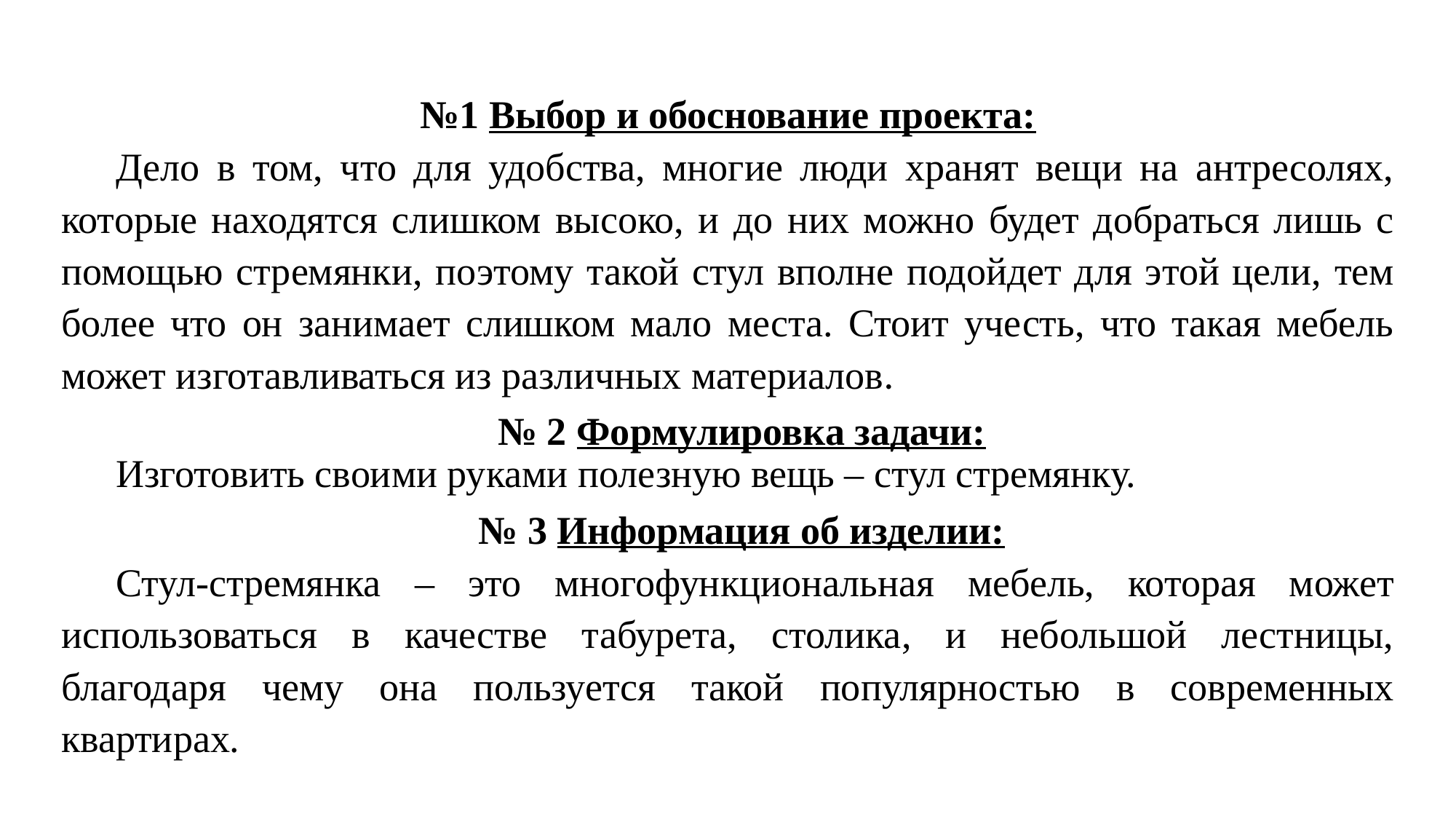

№1 Выбор и обоснование проекта:
Дело в том, что для удобства, многие люди хранят вещи на антресолях, которые находятся слишком высоко, и до них можно будет добраться лишь с помощью стремянки, поэтому такой стул вполне подойдет для этой цели, тем более что он занимает слишком мало места. Стоит учесть, что такая мебель может изготавливаться из различных материалов.
№ 2 Формулировка задачи:
Изготовить своими руками полезную вещь – стул стремянку.
№ 3 Информация об изделии:
Стул-стремянка – это многофункциональная мебель, которая может использоваться в качестве табурета, столика, и небольшой лестницы, благодаря чему она пользуется такой популярностью в современных квартирах.
#